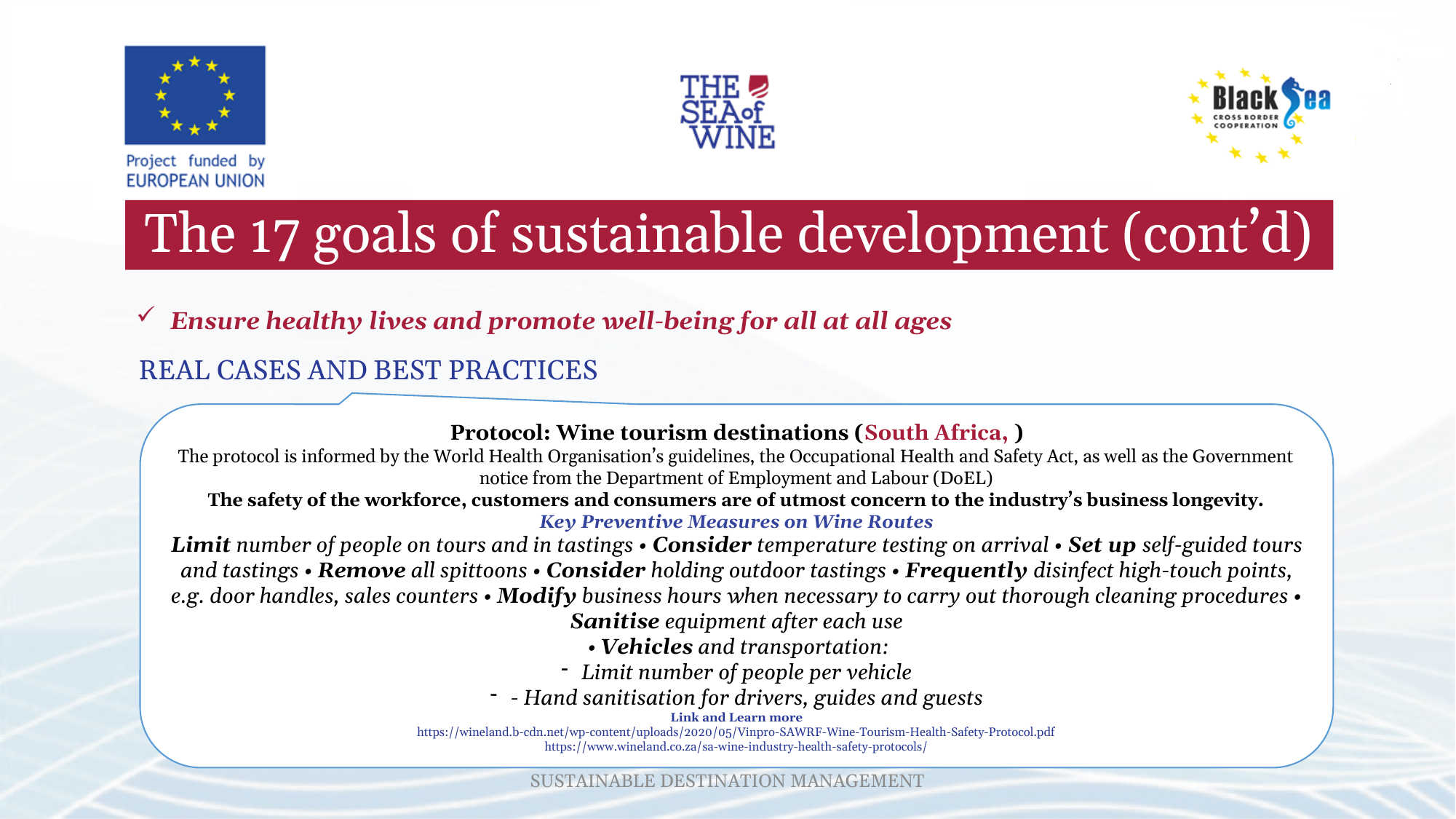

# The 17 goals of sustainable development (cont’d)
Ensure healthy lives and promote well-being for all at all ages

real cases and best practices
Protocol: Wine tourism destinations (South Africa, )
The protocol is informed by the World Health Organisation’s guidelines, the Occupational Health and Safety Act, as well as the Government notice from the Department of Employment and Labour (DoEL)
The safety of the workforce, customers and consumers are of utmost concern to the industry’s business longevity.
Key Preventive Measures on Wine Routes
Limit number of people on tours and in tastings • Consider temperature testing on arrival • Set up self-guided tours and tastings • Remove all spittoons • Consider holding outdoor tastings • Frequently disinfect high-touch points, e.g. door handles, sales counters • Modify business hours when necessary to carry out thorough cleaning procedures • Sanitise equipment after each use
 • Vehicles and transportation:
Limit number of people per vehicle
- Hand sanitisation for drivers, guides and guests
Link and Learn more
https://wineland.b-cdn.net/wp-content/uploads/2020/05/Vinpro-SAWRF-Wine-Tourism-Health-Safety-Protocol.pdf
https://www.wineland.co.za/sa-wine-industry-health-safety-protocols/
SUSTAINABLE DESTINATION MANAGEMENT